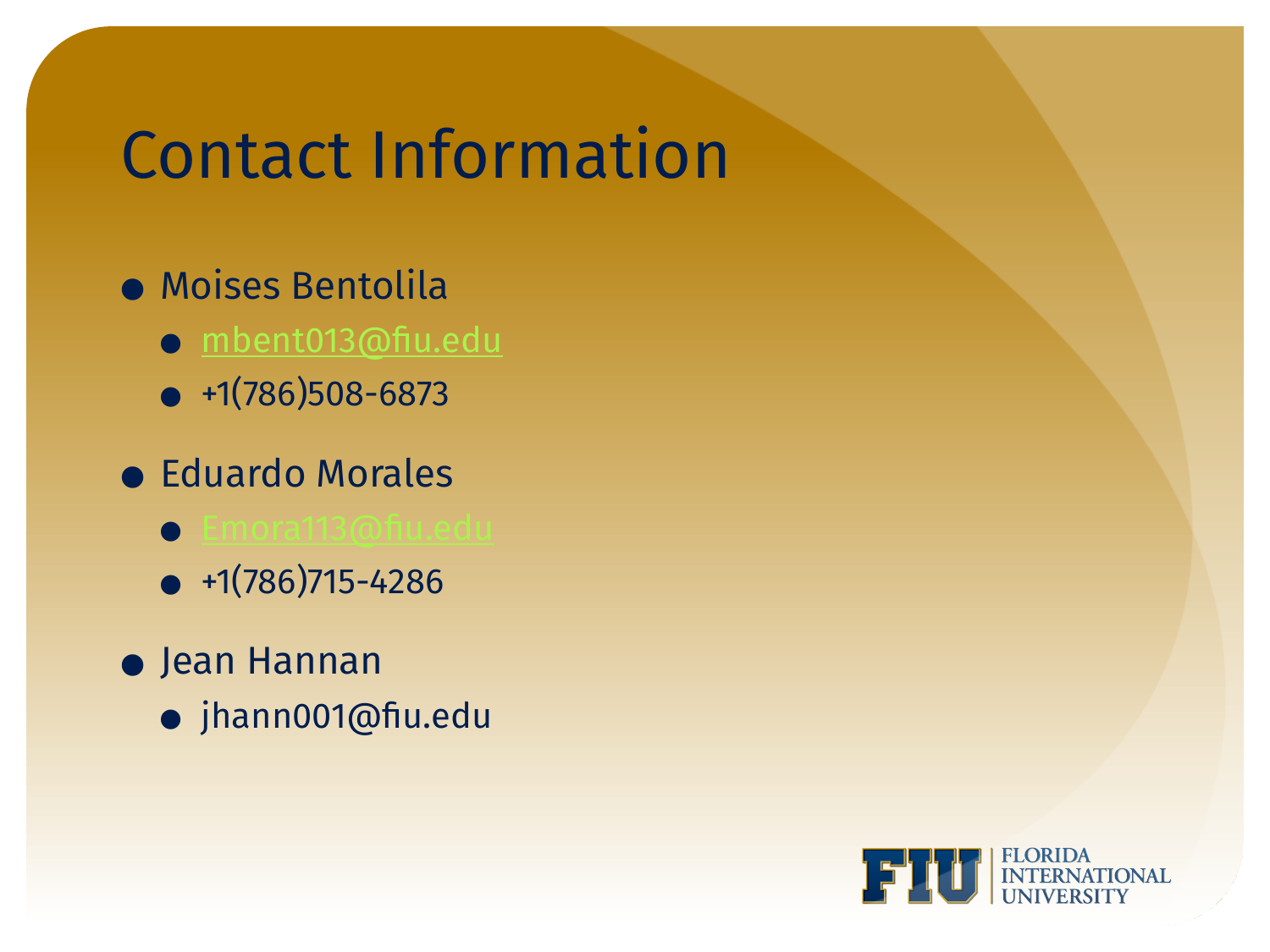

# Contact Information
Moises Bentolila
mbent013@fiu.edu
+1(786)508-6873
Eduardo Morales
Emora113@fiu.edu
+1(786)715-4286
Jean Hannan
jhann001@fiu.edu